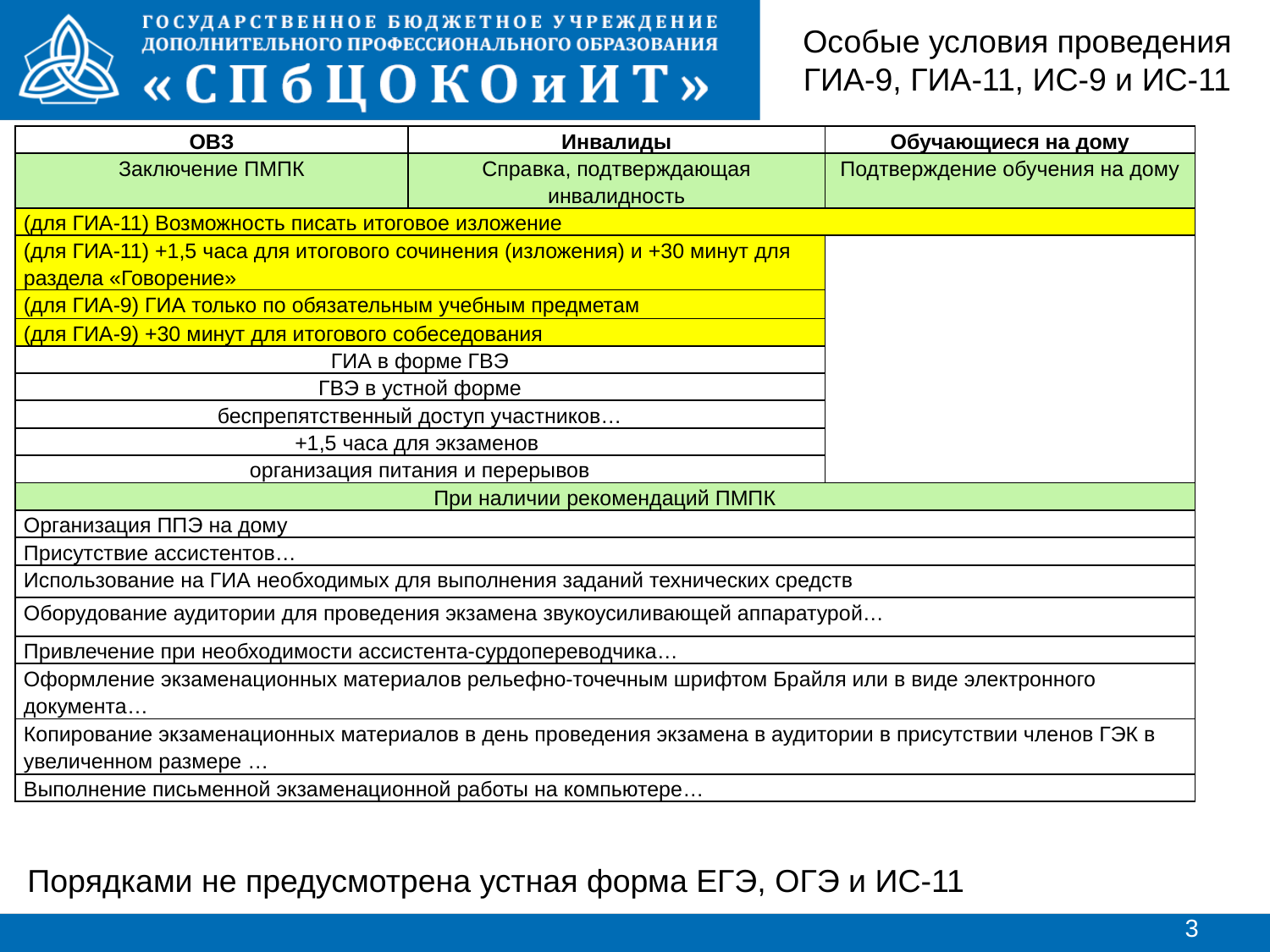

# Особые условия проведения ГИА-9, ГИА-11, ИС-9 и ИС-11
| ОВЗ | Инвалиды | Обучающиеся на дому |
| --- | --- | --- |
| Заключение ПМПК | Справка, подтверждающая инвалидность | Подтверждение обучения на дому |
| (для ГИА-11) Возможность писать итоговое изложение |  |  |
| (для ГИА-11) +1,5 часа для итогового сочинения (изложения) и +30 минут для раздела «Говорение» |  |  |
| (для ГИА-9) ГИА только по обязательным учебным предметам |  |  |
| (для ГИА-9) +30 минут для итогового собеседования |  |  |
| ГИА в форме ГВЭ |  |  |
| ГВЭ в устной форме |  |  |
| беспрепятственный доступ участников… |  |  |
| +1,5 часа для экзаменов |  |  |
| организация питания и перерывов |  |  |
| При наличии рекомендаций ПМПК |  |  |
| Организация ППЭ на дому |  |  |
| Присутствие ассистентов… |  |  |
| Использование на ГИА необходимых для выполнения заданий технических средств |  |  |
| Оборудование аудитории для проведения экзамена звукоусиливающей аппаратурой… |  |  |
| Привлечение при необходимости ассистента-сурдопереводчика… |  |  |
| Оформление экзаменационных материалов рельефно-точечным шрифтом Брайля или в виде электронного документа… |  |  |
| Копирование экзаменационных материалов в день проведения экзамена в аудитории в присутствии членов ГЭК в увеличенном размере … |  |  |
| Выполнение письменной экзаменационной работы на компьютере… |  |  |
Порядками не предусмотрена устная форма ЕГЭ, ОГЭ и ИС-11
3